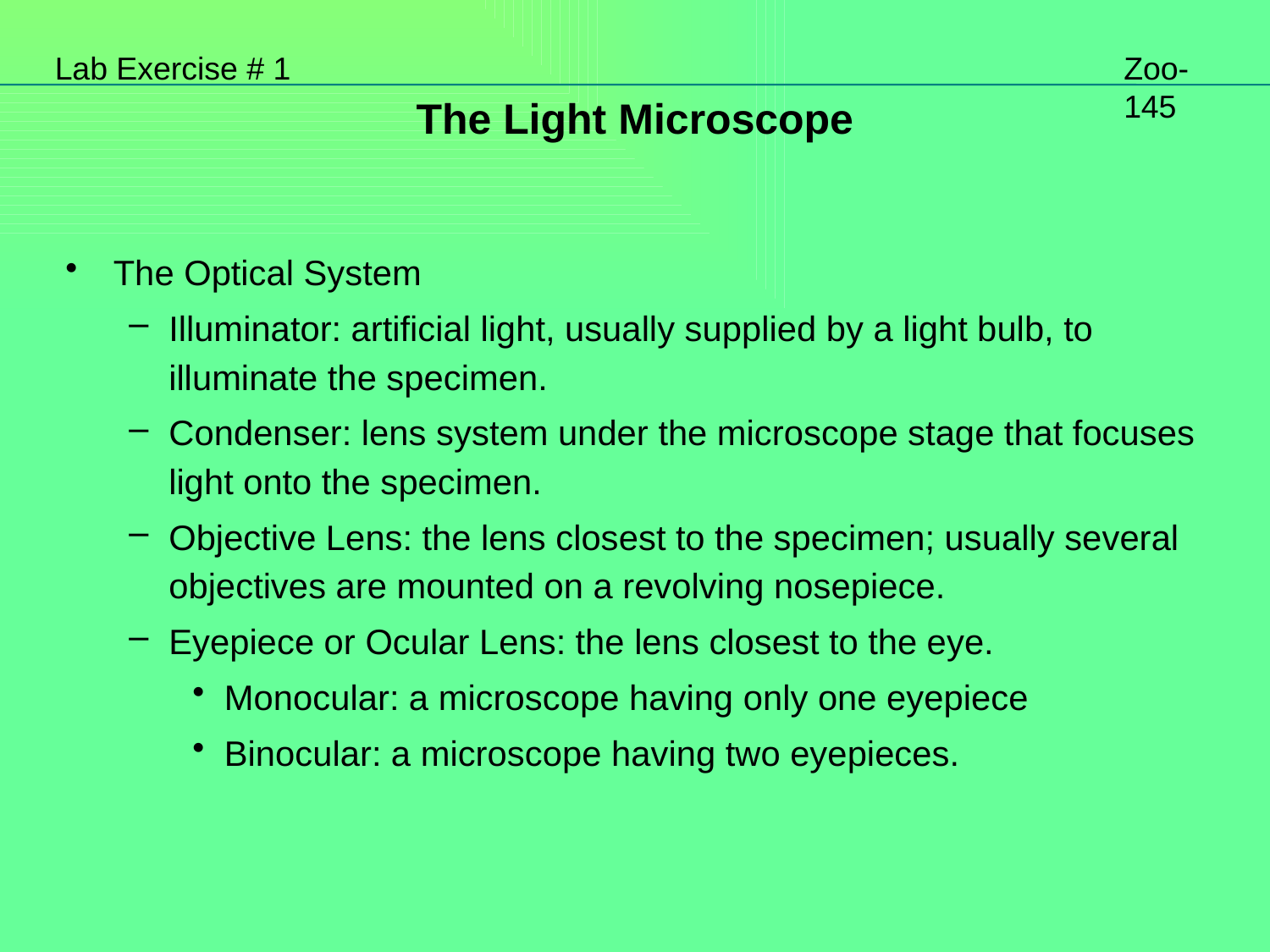

# The Light Microscope
Lab Exercise # 1
Zoo- 145

The Optical System
Illuminator: artificial light, usually supplied by a light bulb, to illuminate the specimen.
Condenser: lens system under the microscope stage that focuses light onto the specimen.
Objective Lens: the lens closest to the specimen; usually several objectives are mounted on a revolving nosepiece.
Eyepiece or Ocular Lens: the lens closest to the eye.
Monocular: a microscope having only one eyepiece
Binocular: a microscope having two eyepieces.